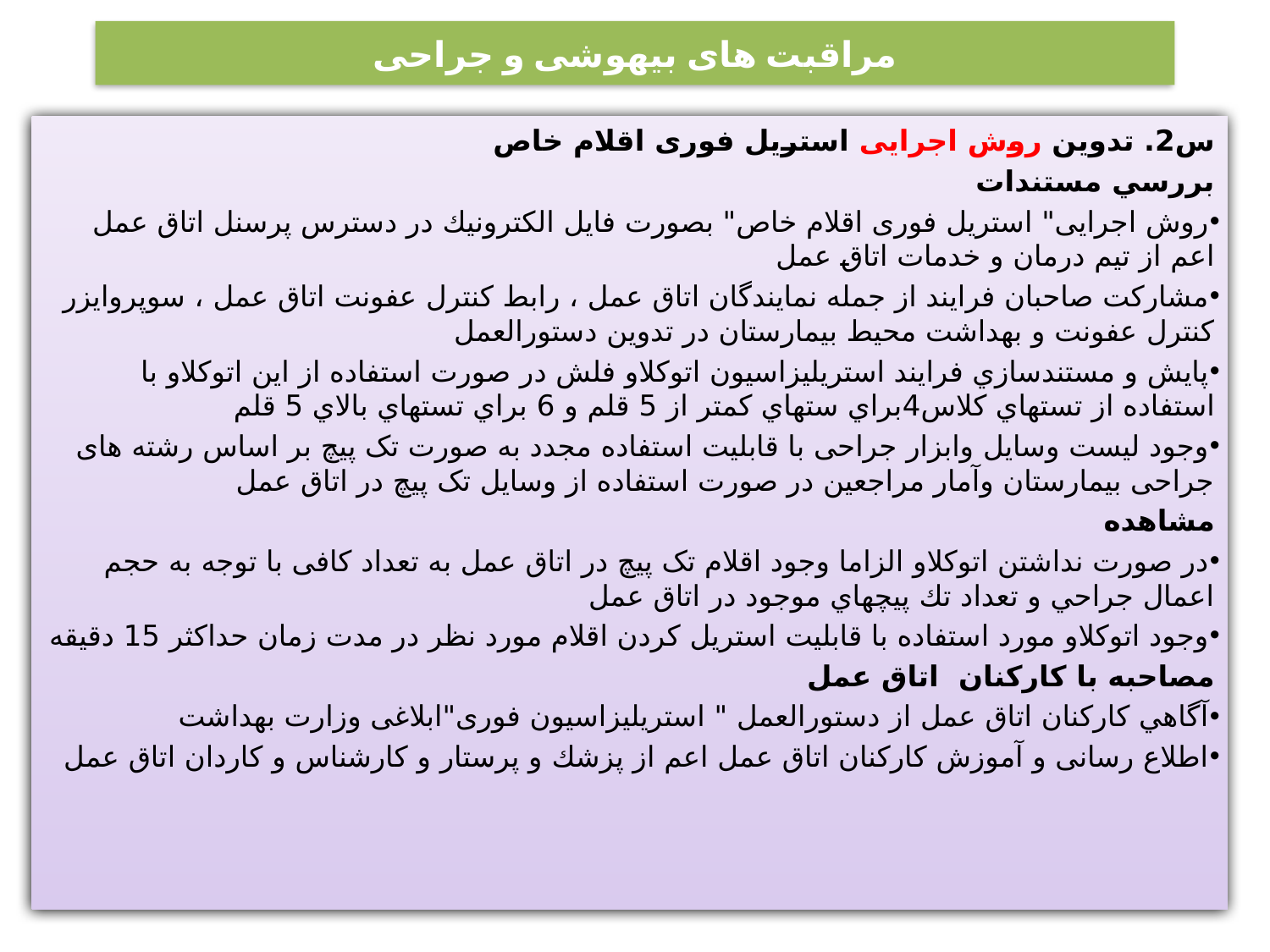

# مراقبت های بیهوشی و جراحی
س2. تدوین روش اجرایی استریل فوری اقلام خاص
بررسي مستندات
روش اجرایی" استريل فوری اقلام خاص" بصورت فايل الكترونيك در دسترس پرسنل اتاق عمل اعم از تيم درمان و خدمات اتاق عمل
مشاركت صاحبان فرايند از جمله نمايندگان اتاق عمل ، رابط كنترل عفونت اتاق عمل ، سوپروايزر كنترل عفونت و بهداشت محيط بيمارستان در تدوين دستورالعمل
پايش و مستندسازي فرايند استريليزاسيون اتوكلاو فلش در صورت استفاده از اين اتوكلاو با استفاده از تستهاي كلاس4براي ستهاي كمتر از 5 قلم و 6 براي تستهاي بالاي 5 قلم
وجود لیست وسایل وابزار جراحی با قابلیت استفاده مجدد به صورت تک پیچ بر اساس رشته های جراحی بیمارستان وآمار مراجعین در صورت استفاده از وسایل تک پیچ در اتاق عمل
مشاهده
در صورت نداشتن اتوكلاو الزاما وجود اقلام تک پیچ در اتاق عمل به تعداد کافی با توجه به حجم اعمال جراحي و تعداد تك پيچهاي موجود در اتاق عمل
وجود اتوکلاو مورد استفاده با قابليت استریل کردن اقلام مورد نظر در مدت زمان حداکثر 15 دقیقه
مصاحبه با كاركنان  اتاق عمل
آگاهي كاركنان اتاق عمل از دستورالعمل " استریلیزاسیون فوری"ابلاغی وزارت بهداشت
اطلاع رسانی و آموزش کارکنان اتاق عمل اعم از پزشك و پرستار و كارشناس و كاردان اتاق عمل